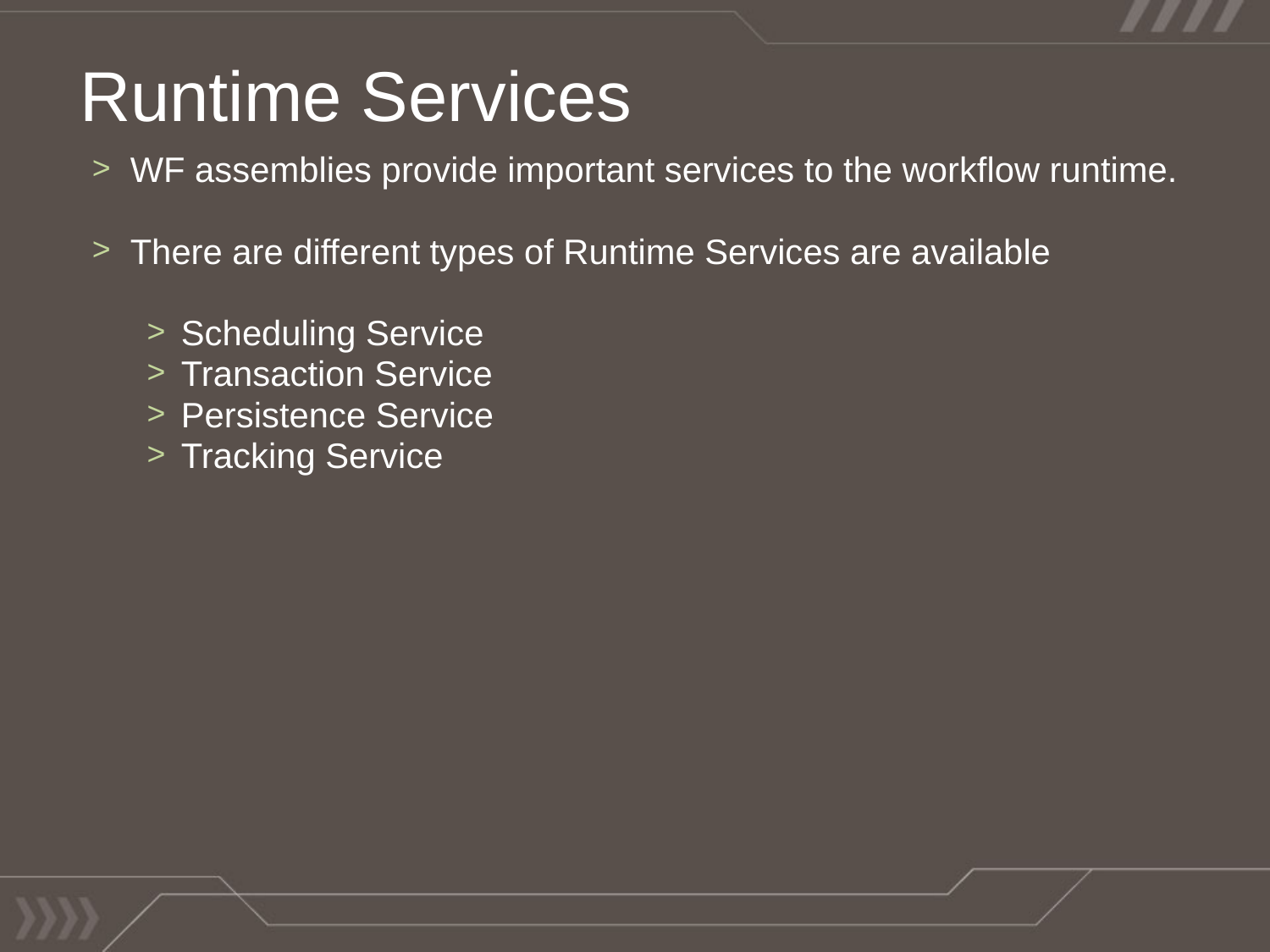

Runtime Services
WF assemblies provide important services to the workflow runtime.

There are different types of Runtime Services are available

Scheduling Service
Transaction Service
Persistence Service
Tracking Service